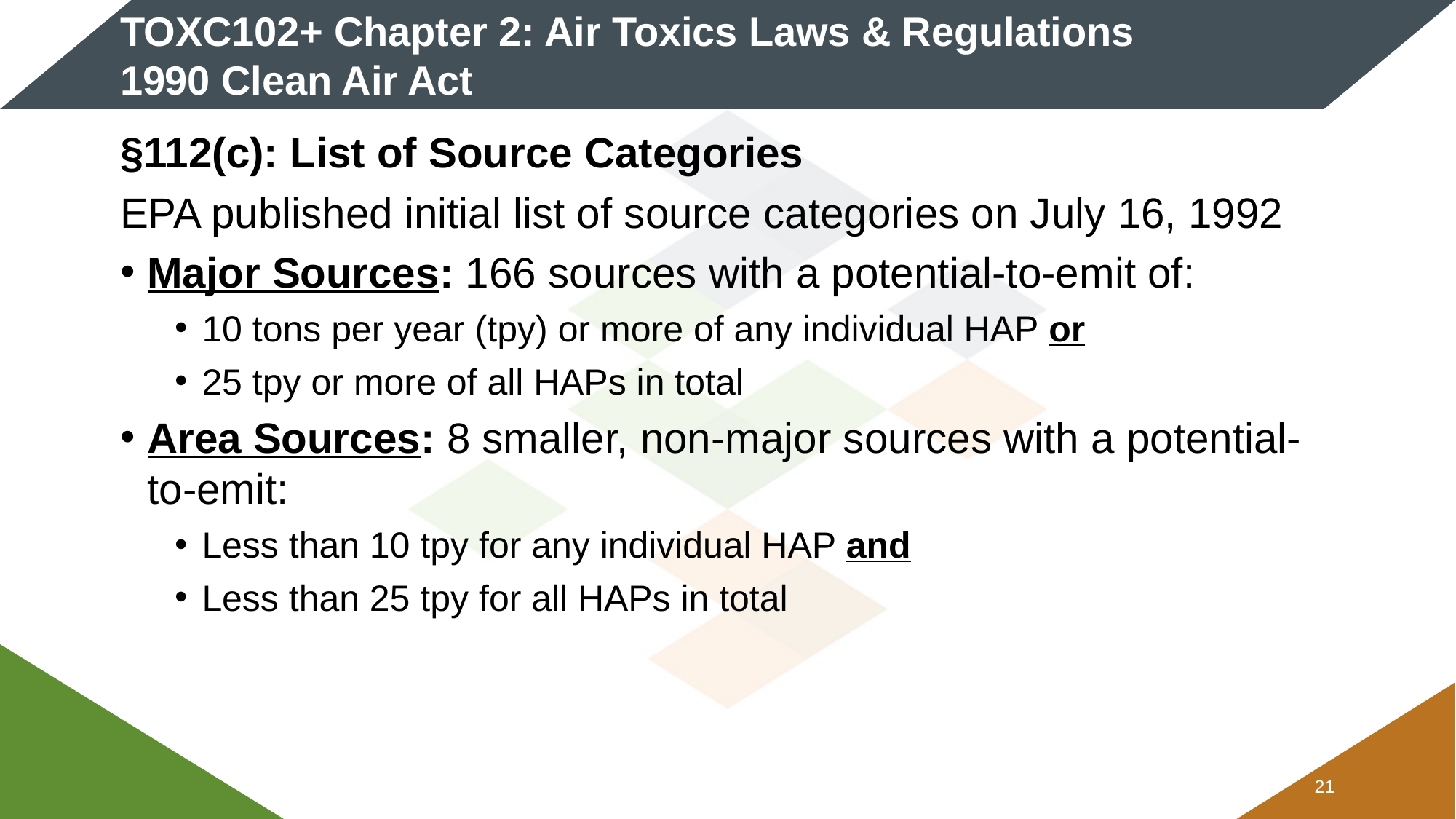

# TOXC102+ Chapter 2: Air Toxics Laws & Regulations 1990 Clean Air Act
§112(c): List of Source Categories
EPA published initial list of source categories on July 16, 1992
Major Sources: 166 sources with a potential-to-emit of:
10 tons per year (tpy) or more of any individual HAP or
25 tpy or more of all HAPs in total
Area Sources: 8 smaller, non-major sources with a potential-to-emit:
Less than 10 tpy for any individual HAP and
Less than 25 tpy for all HAPs in total
21